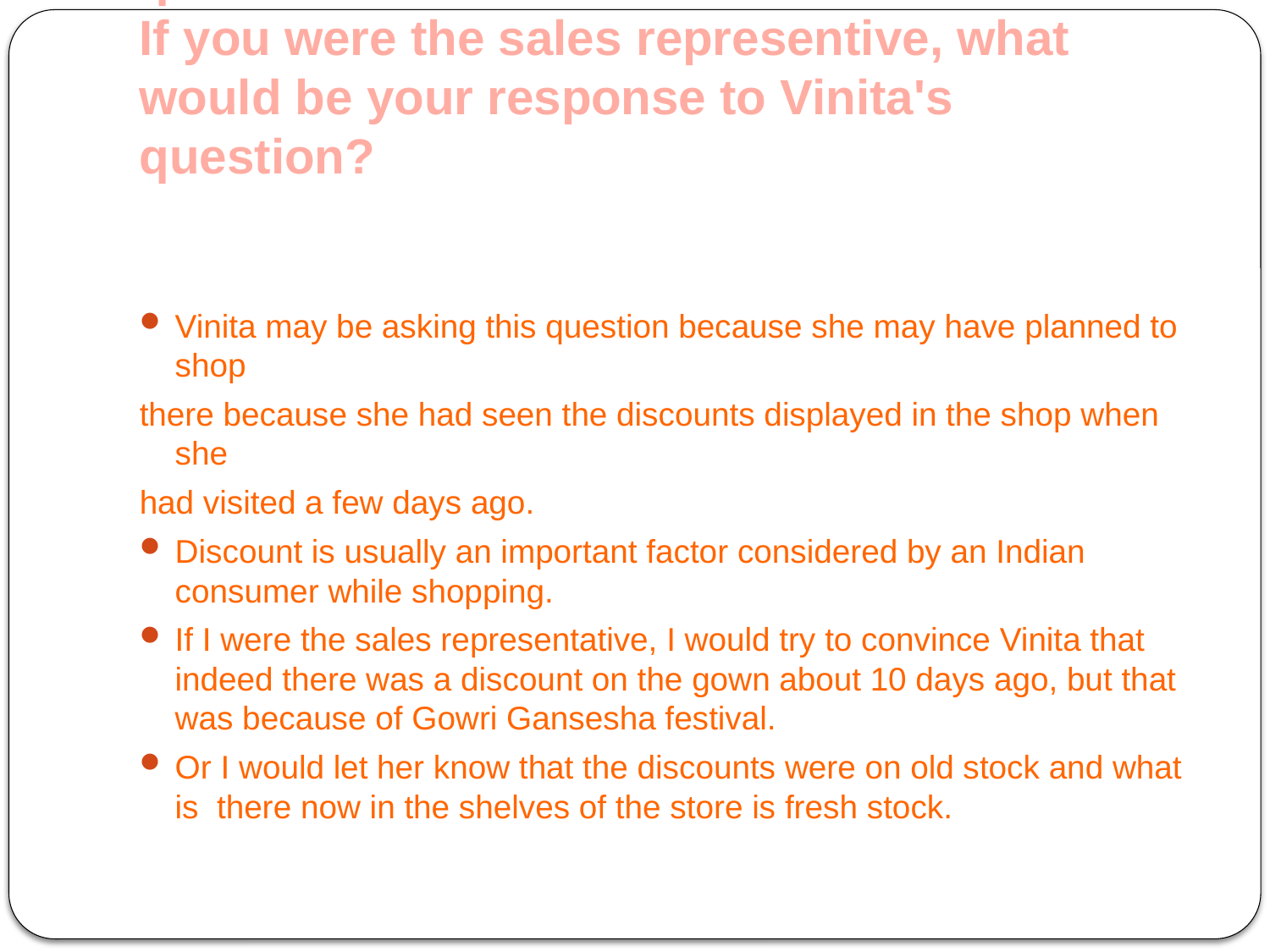

# Why do you think Vinita is asking this question? If you were the sales representive, what would be your response to Vinita's question?

Vinita may be asking this question because she may have planned to shop
there because she had seen the discounts displayed in the shop when she
had visited a few days ago.
Discount is usually an important factor considered by an Indian consumer while shopping.
If I were the sales representative, I would try to convince Vinita that indeed there was a discount on the gown about 10 days ago, but that was because of Gowri Gansesha festival.
Or I would let her know that the discounts were on old stock and what is  there now in the shelves of the store is fresh stock.